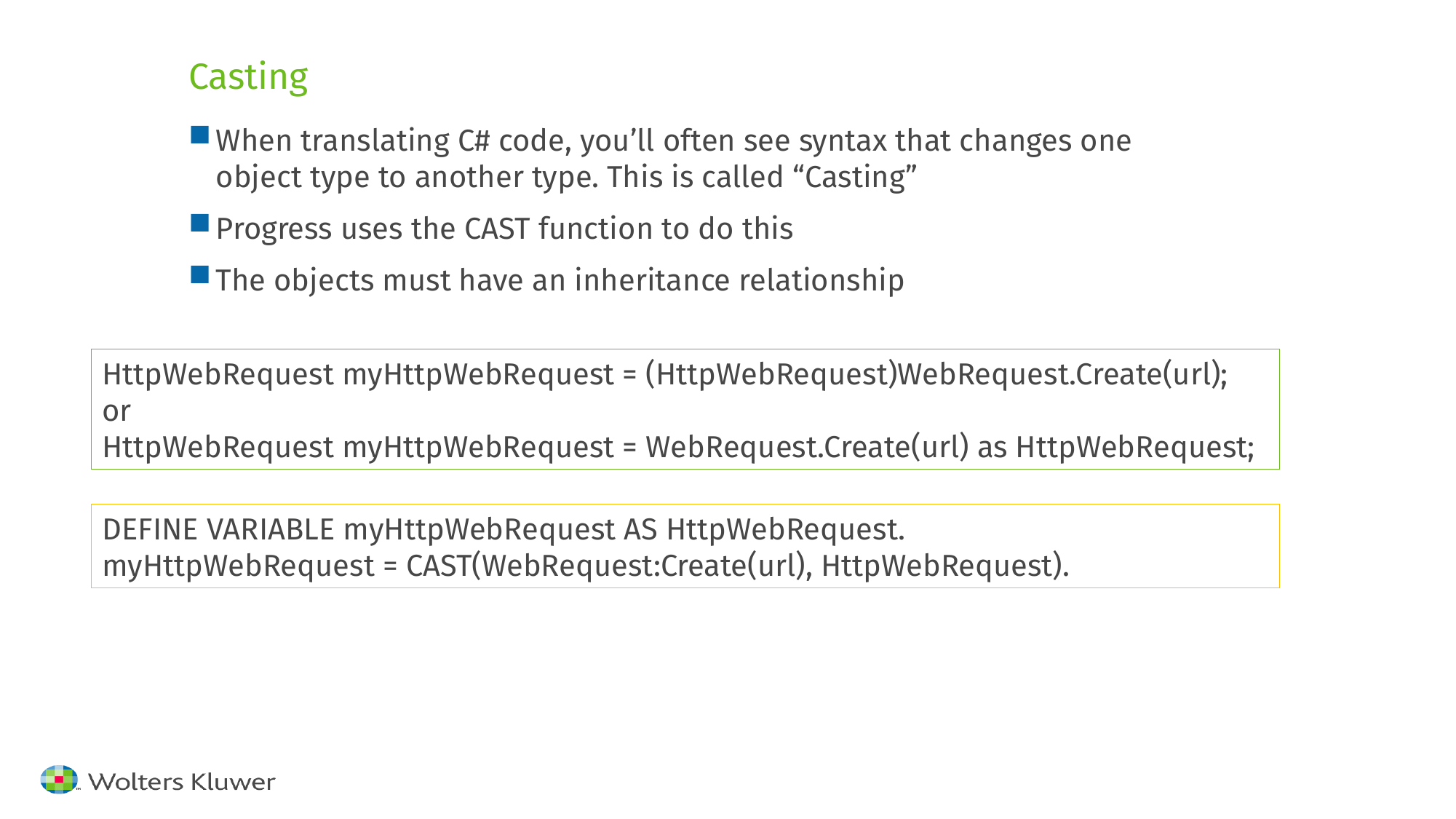

# Casting
When translating C# code, you’ll often see syntax that changes one object type to another type. This is called “Casting”
Progress uses the CAST function to do this
The objects must have an inheritance relationship
HttpWebRequest myHttpWebRequest = (HttpWebRequest)WebRequest.Create(url);
or
HttpWebRequest myHttpWebRequest = WebRequest.Create(url) as HttpWebRequest;
DEFINE VARIABLE myHttpWebRequest AS HttpWebRequest.
myHttpWebRequest = CAST(WebRequest:Create(url), HttpWebRequest).